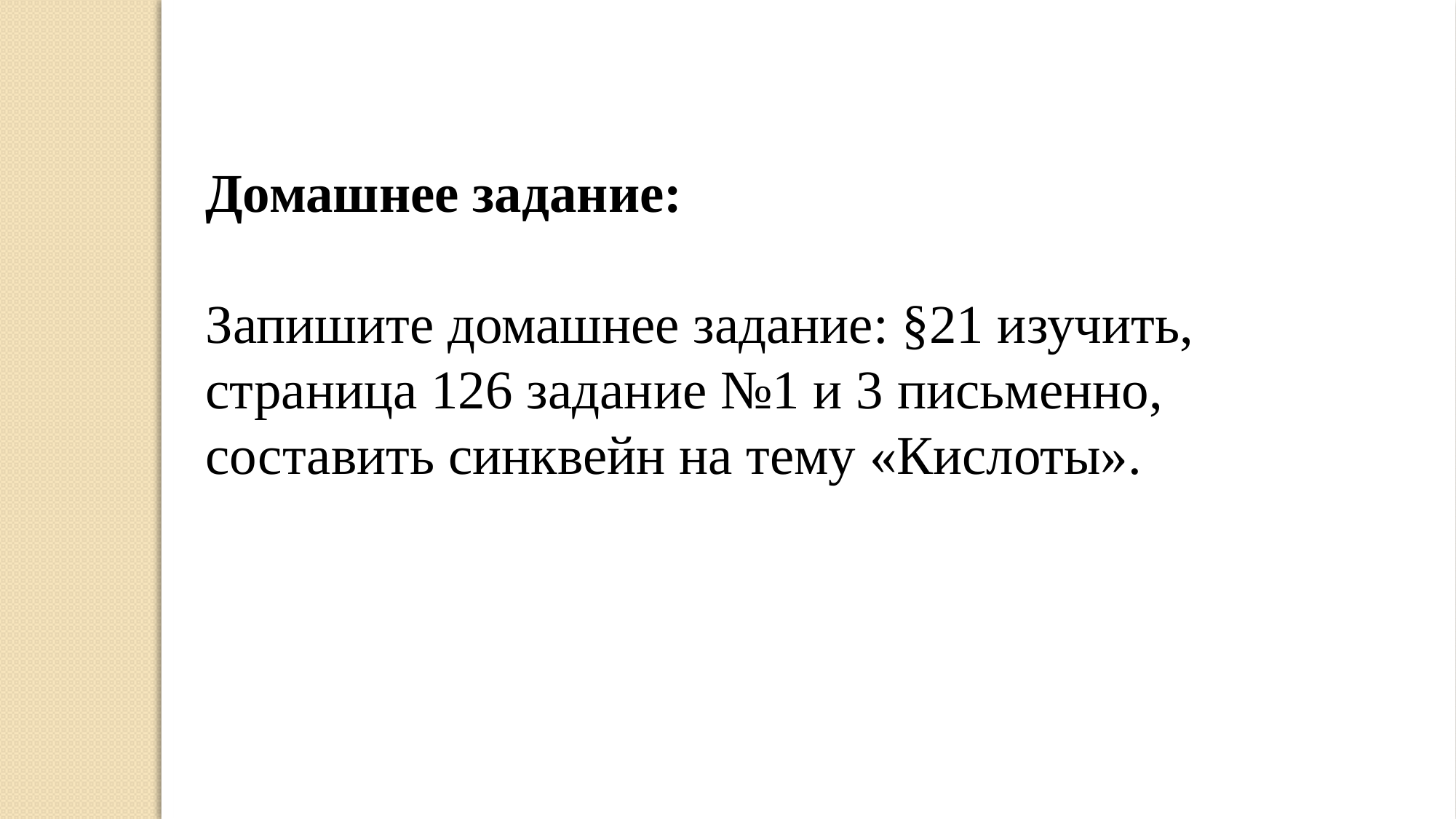

Домашнее задание:

Запишите домашнее задание: §21 изучить, страница 126 задание №1 и 3 письменно, составить синквейн на тему «Кислоты».